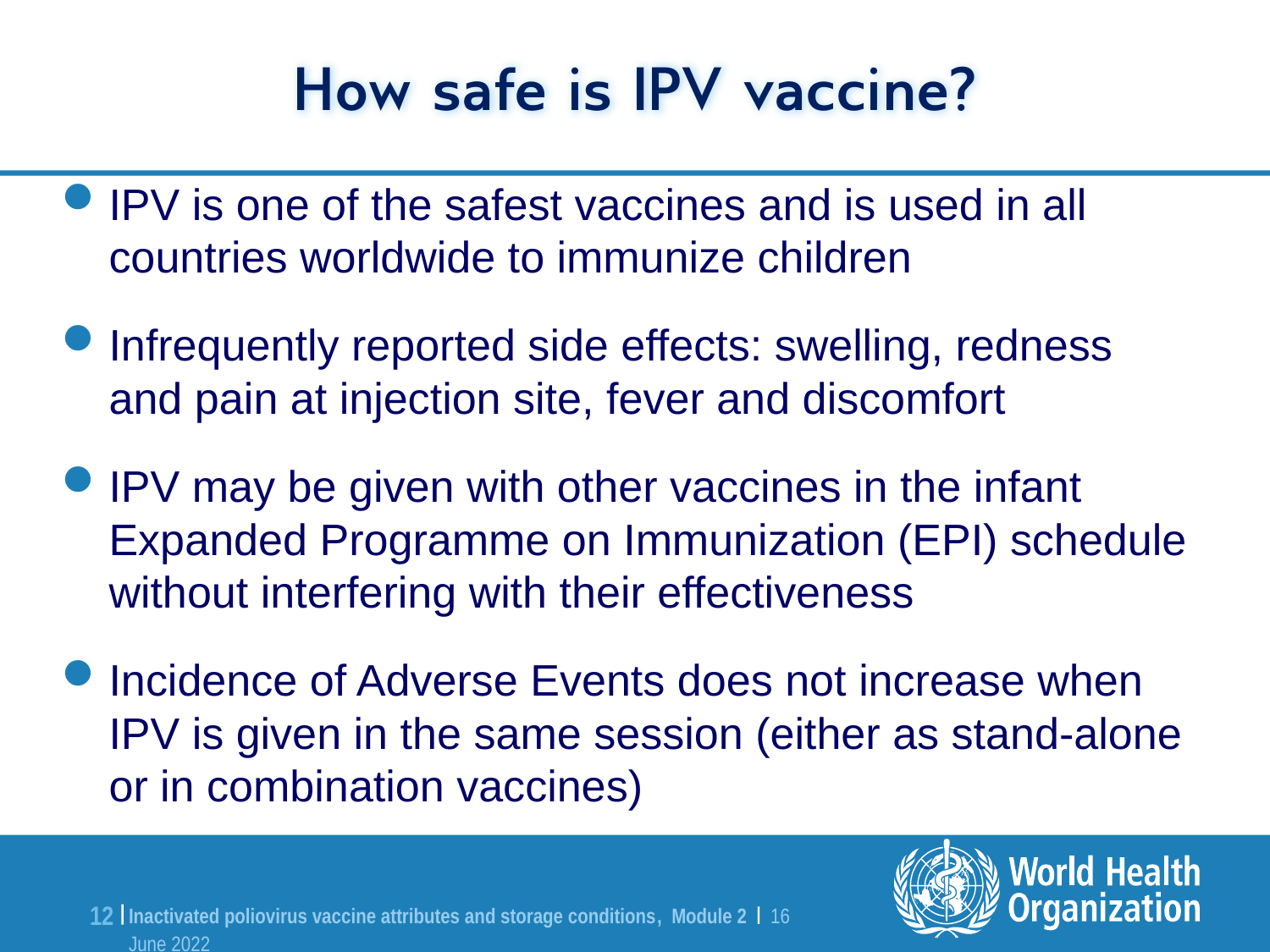

How safe is IPV vaccine?
IPV is one of the safest vaccines and is used in all countries worldwide to immunize children
Infrequently reported side effects: swelling, redness and pain at injection site, fever and discomfort
IPV may be given with other vaccines in the infant Expanded Programme on Immunization (EPI) schedule without interfering with their effectiveness
Incidence of Adverse Events does not increase when IPV is given in the same session (either as stand-alone or in combination vaccines)